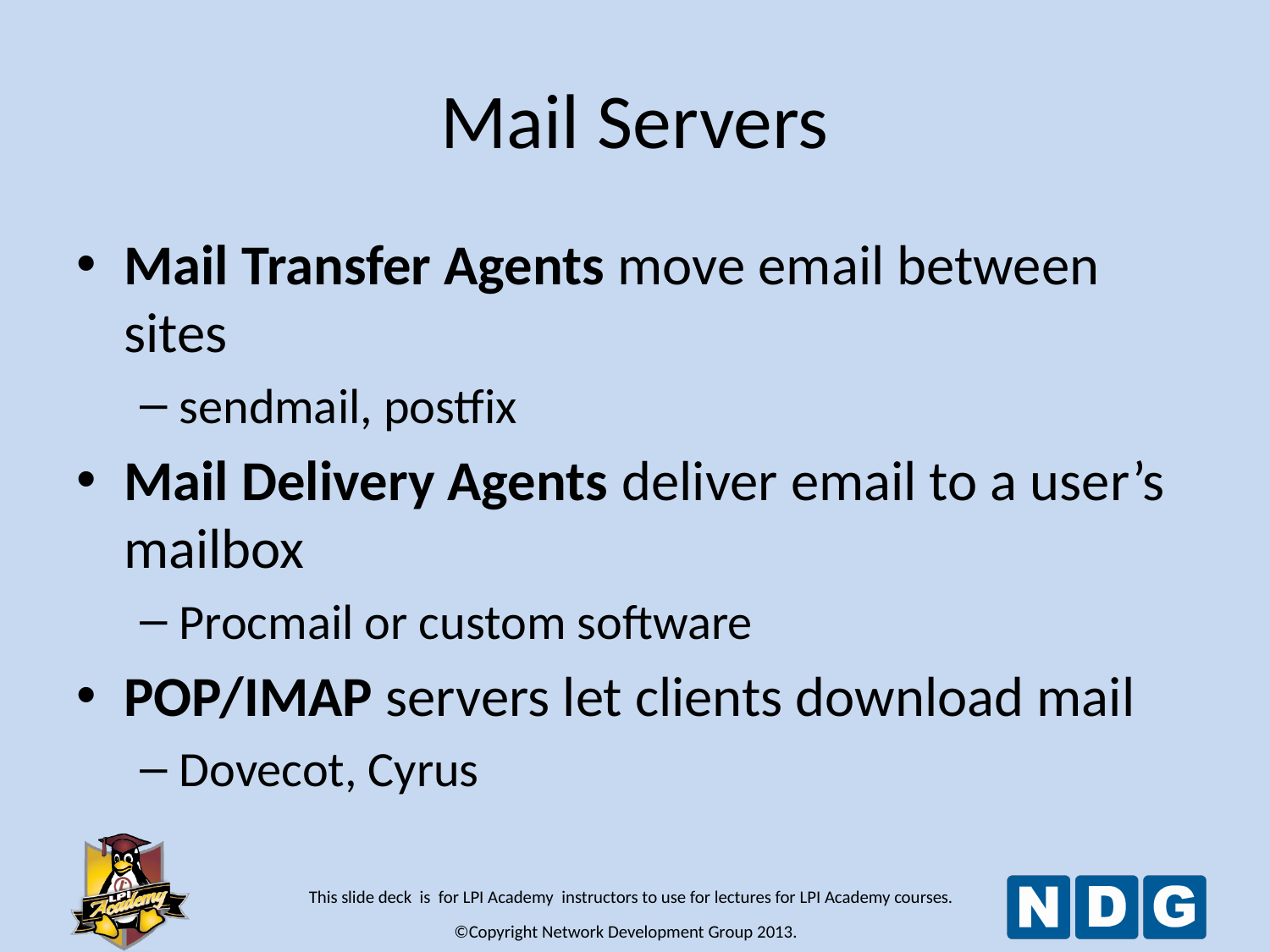

# Mail Servers
Mail Transfer Agents move email between sites
sendmail, postfix
Mail Delivery Agents deliver email to a user’s mailbox
Procmail or custom software
POP/IMAP servers let clients download mail
Dovecot, Cyrus